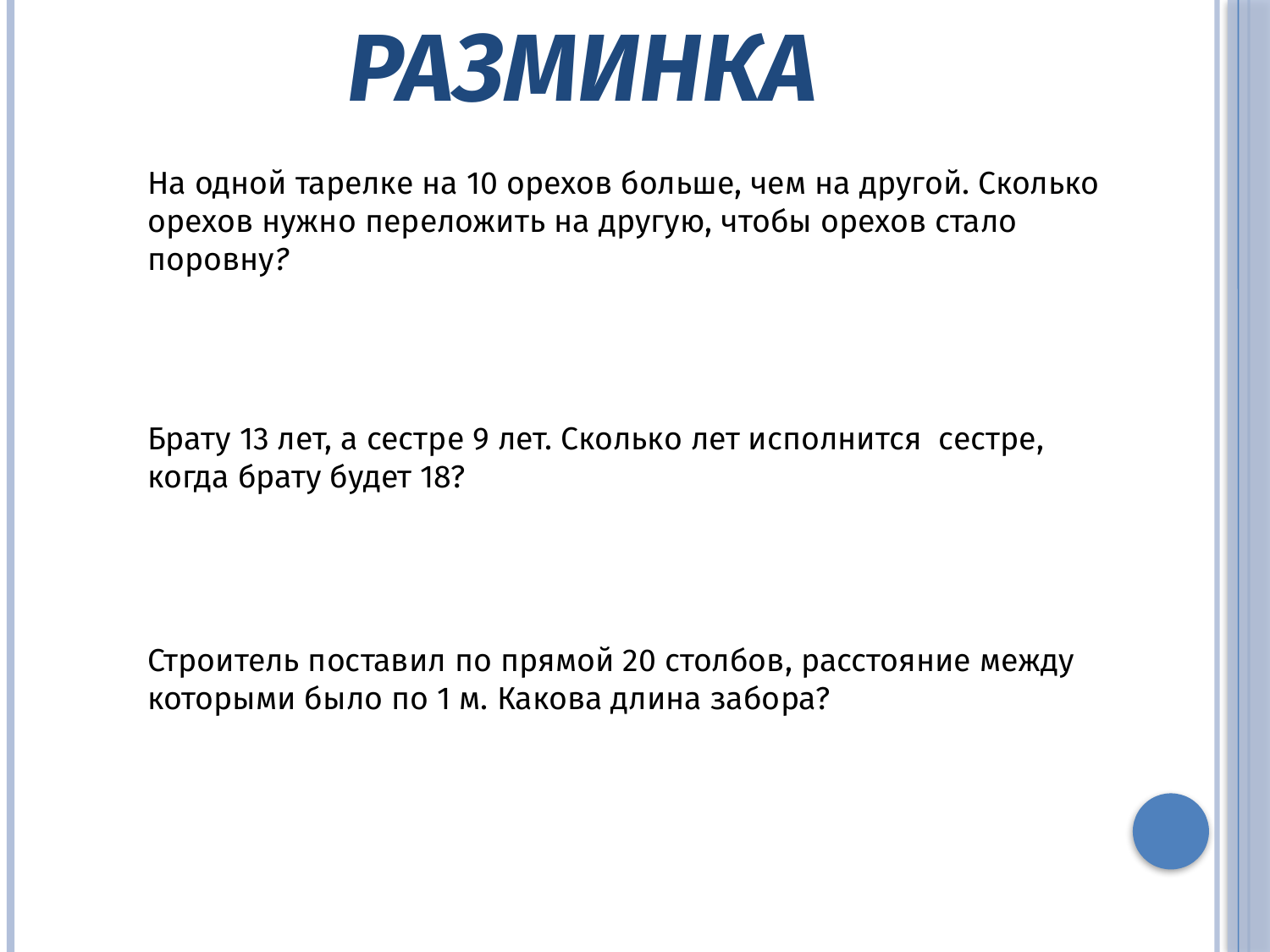

# Разминка
На одной тарелке на 10 орехов больше, чем на другой. Сколько орехов нужно переложить на другую, чтобы орехов стало поровну?
Брату 13 лет, а сестре 9 лет. Сколько лет исполнится  сестре, когда брату будет 18?
Строитель поставил по прямой 20 столбов, расстояние между которыми было по 1 м. Какова длина забора?